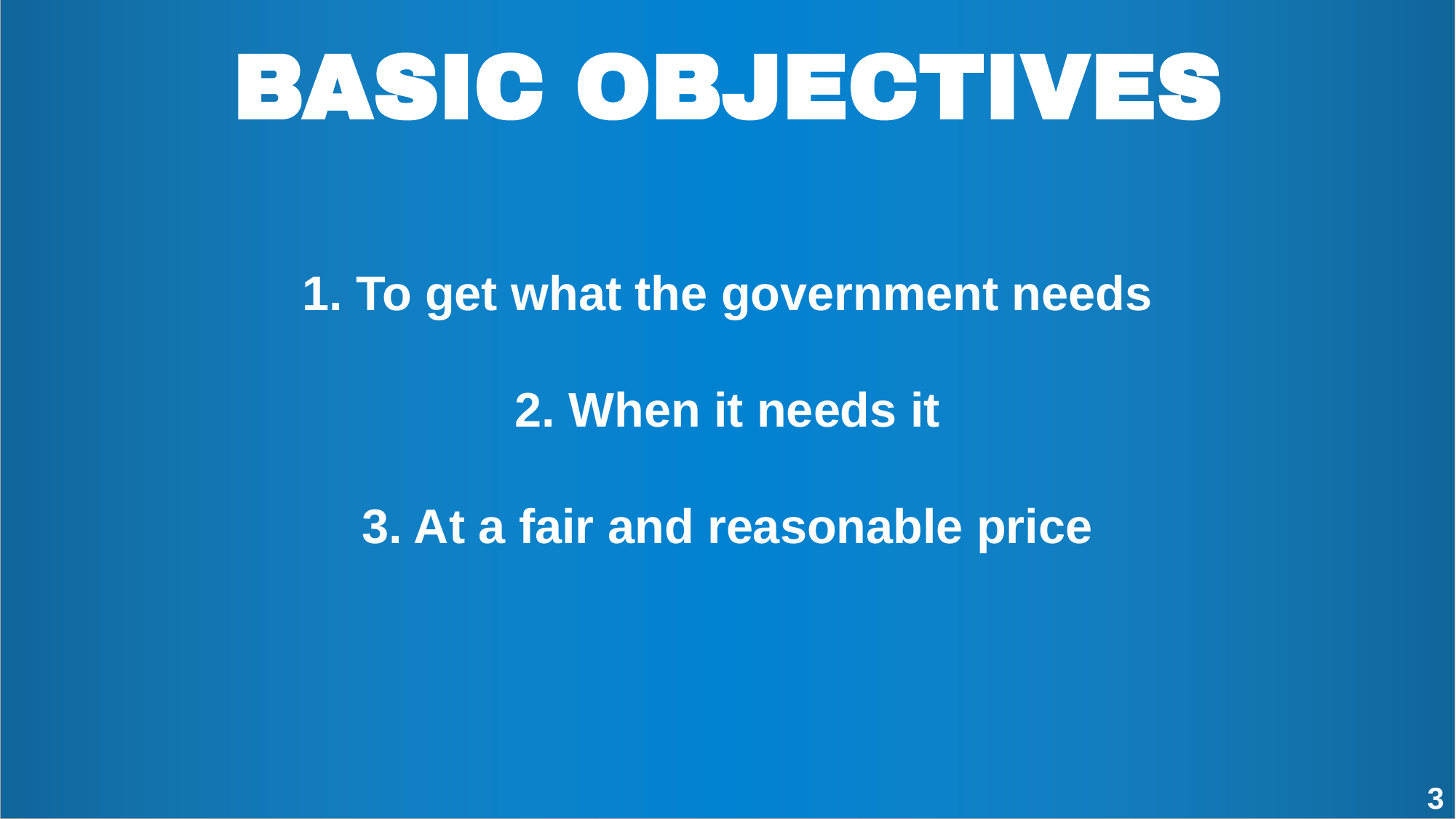

BASIC OBJECTIVES
1. To get what the government needs
2. When it needs it
3. At a fair and reasonable price
3